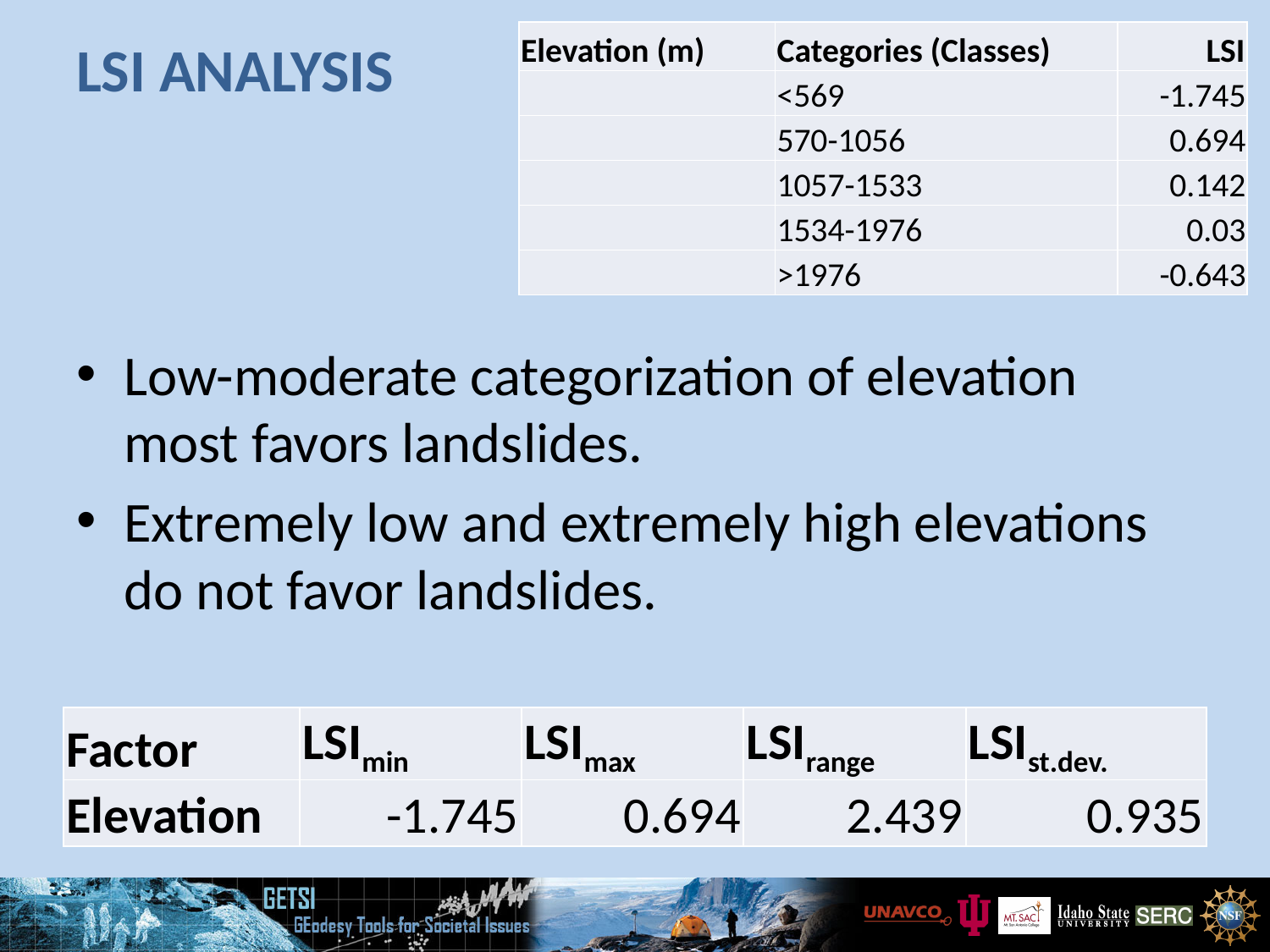

| Elevation (m) | Categories (Classes) | LSI |
| --- | --- | --- |
|  | <569 | -1.745 |
|  | 570-1056 | 0.694 |
|  | 1057-1533 | 0.142 |
|  | 1534-1976 | 0.03 |
|  | >1976 | -0.643 |
# LSI Analysis
Low-moderate categorization of elevation most favors landslides.
Extremely low and extremely high elevations do not favor landslides.
| Factor | LSImin | LSImax | LSIrange | LSIst.dev. |
| --- | --- | --- | --- | --- |
| Elevation | -1.745 | 0.694 | 2.439 | 0.935 |